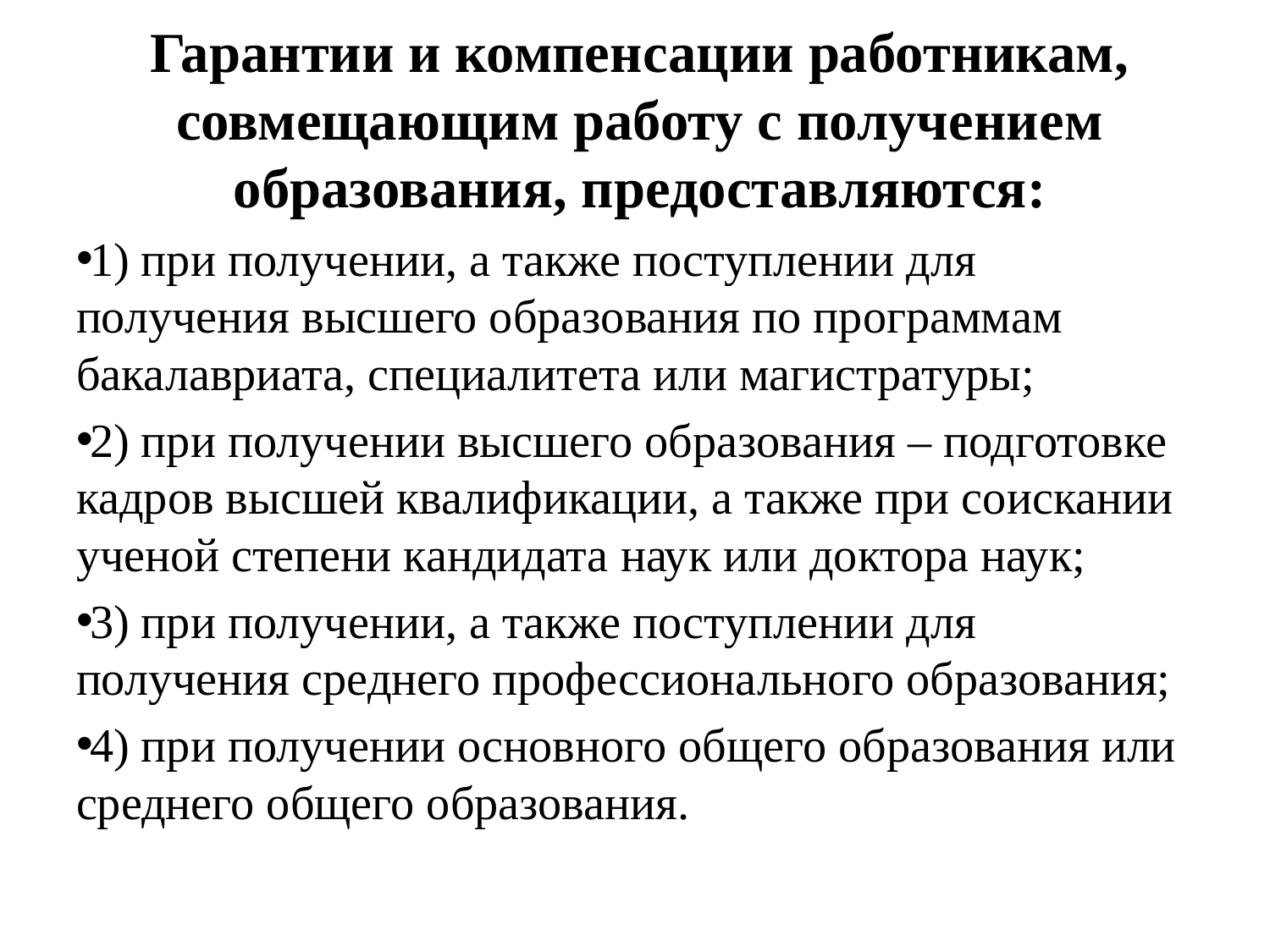

# Гарантии и компенсации работникам, совмещающим работу с получением образования, предоставляются:
1) при получении, а также поступлении для получения высшего образования по программам бакалавриата, специалитета или магистратуры;
2) при получении высшего образования – подготовке кадров высшей квалификации, а также при соискании ученой степени кандидата наук или доктора наук;
3) при получении, а также поступлении для получения среднего профессионального образования;
4) при получении основного общего образования или среднего общего образования.